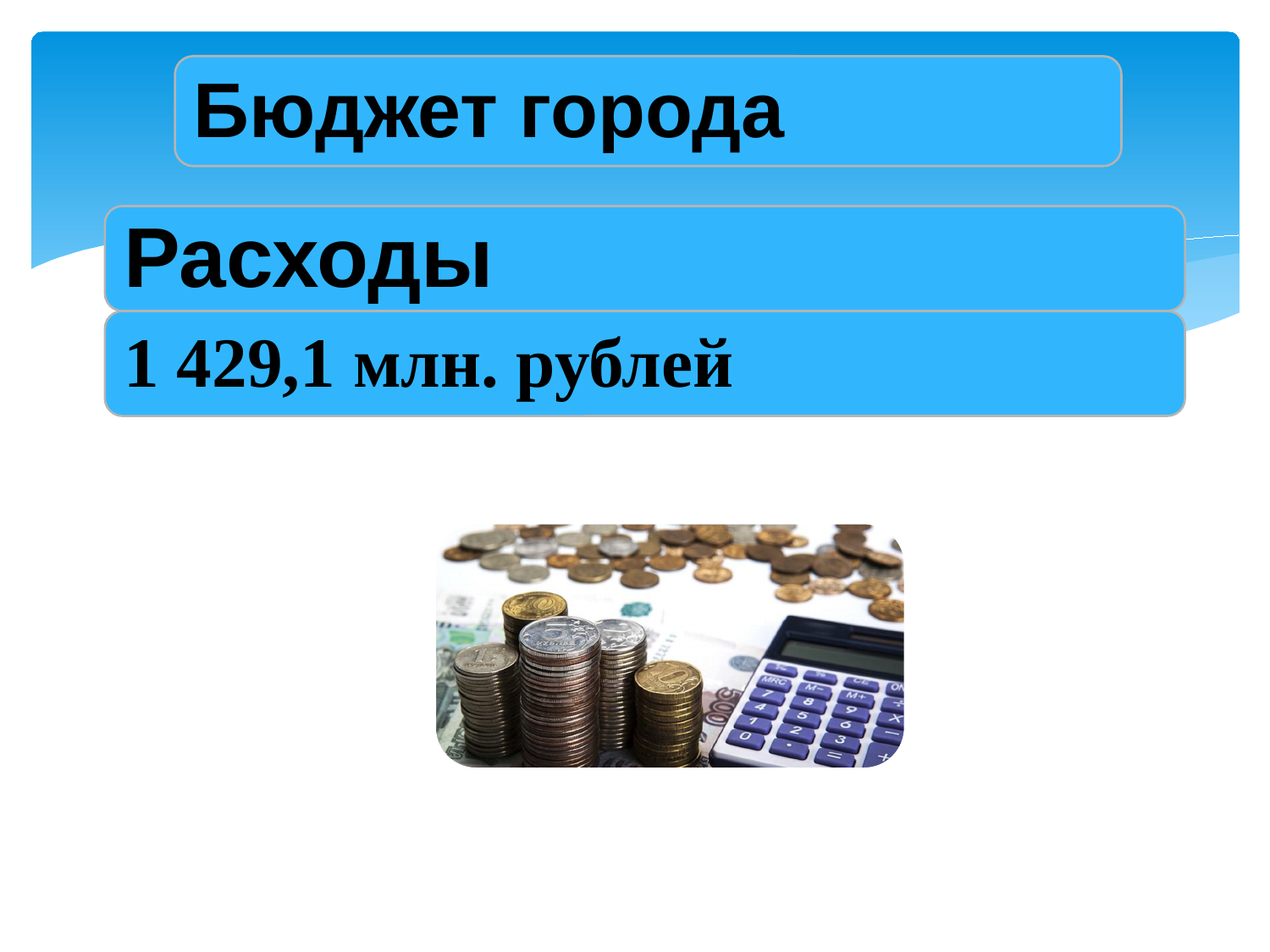

Бюджет города
Расходы
1 429,1 млн. рублей